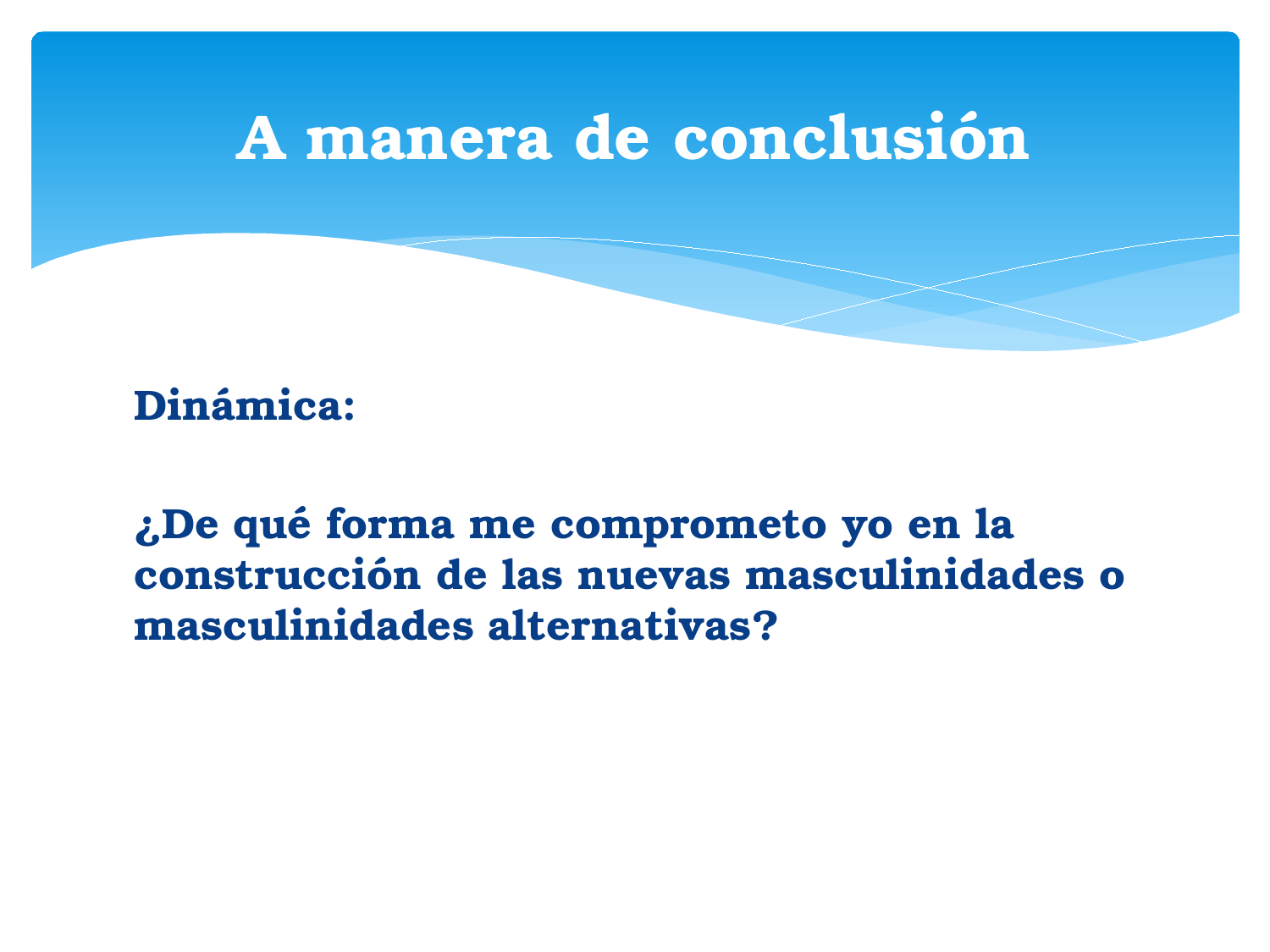

# A manera de conclusión
Dinámica:

¿De qué forma me comprometo yo en la construcción de las nuevas masculinidades o masculinidades alternativas?